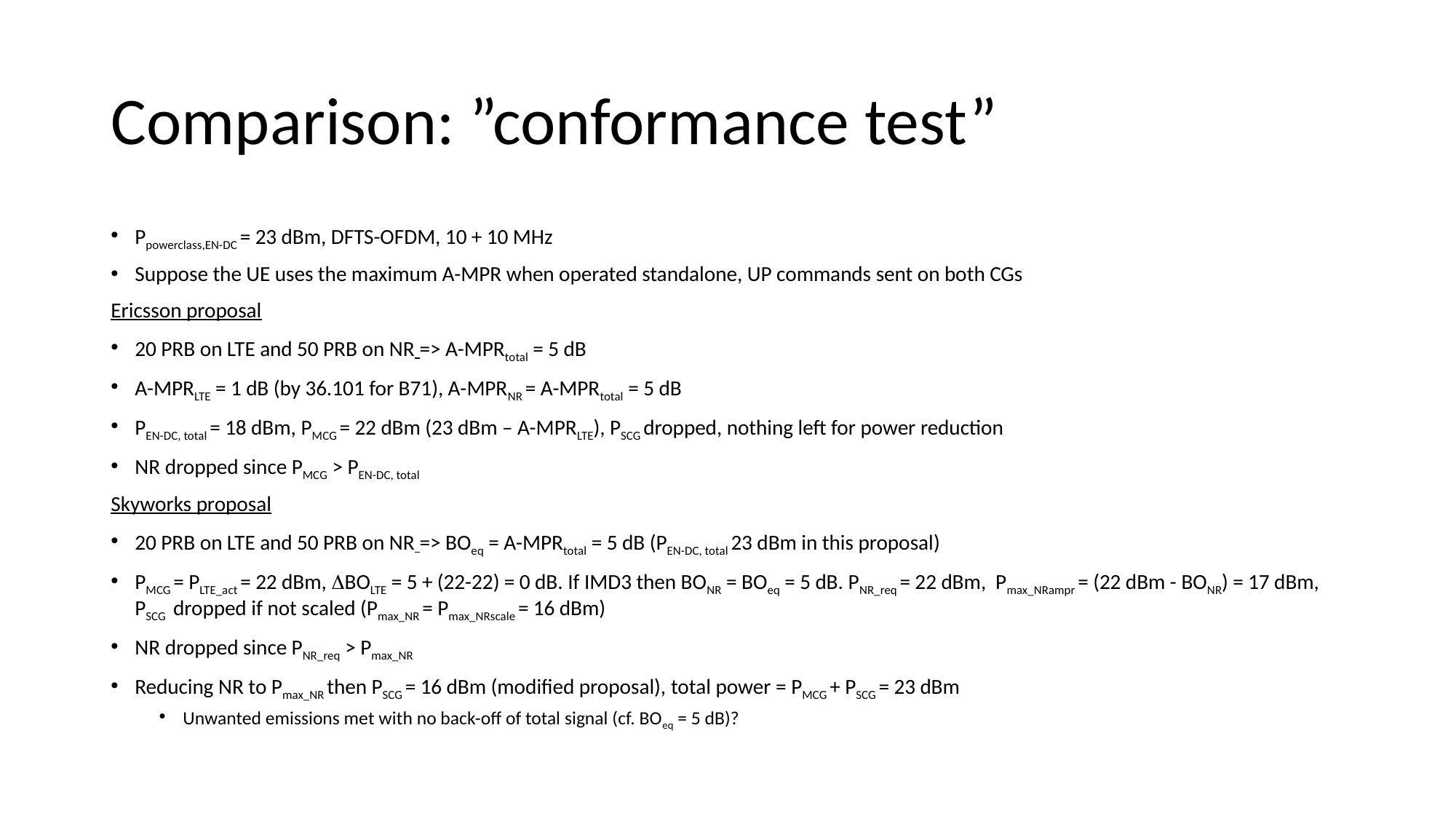

# Comparison: ”conformance test”
Ppowerclass,EN-DC = 23 dBm, DFTS-OFDM, 10 + 10 MHz
Suppose the UE uses the maximum A-MPR when operated standalone, UP commands sent on both CGs
Ericsson proposal
20 PRB on LTE and 50 PRB on NR => A-MPRtotal = 5 dB
A-MPRLTE = 1 dB (by 36.101 for B71), A-MPRNR = A-MPRtotal = 5 dB
PEN-DC, total = 18 dBm, PMCG = 22 dBm (23 dBm – A-MPRLTE), PSCG dropped, nothing left for power reduction
NR dropped since PMCG > PEN-DC, total
Skyworks proposal
20 PRB on LTE and 50 PRB on NR => BOeq = A-MPRtotal = 5 dB (PEN-DC, total 23 dBm in this proposal)
PMCG = PLTE_act = 22 dBm, ΔBOLTE = 5 + (22-22) = 0 dB. If IMD3 then BONR = BOeq = 5 dB. PNR_req = 22 dBm,  Pmax_NRampr = (22 dBm - BONR) = 17 dBm, PSCG  dropped if not scaled (Pmax_NR = Pmax_NRscale = 16 dBm)
NR dropped since PNR_req > Pmax_NR
Reducing NR to Pmax_NR then PSCG = 16 dBm (modified proposal), total power = PMCG + PSCG = 23 dBm
Unwanted emissions met with no back-off of total signal (cf. BOeq = 5 dB)?